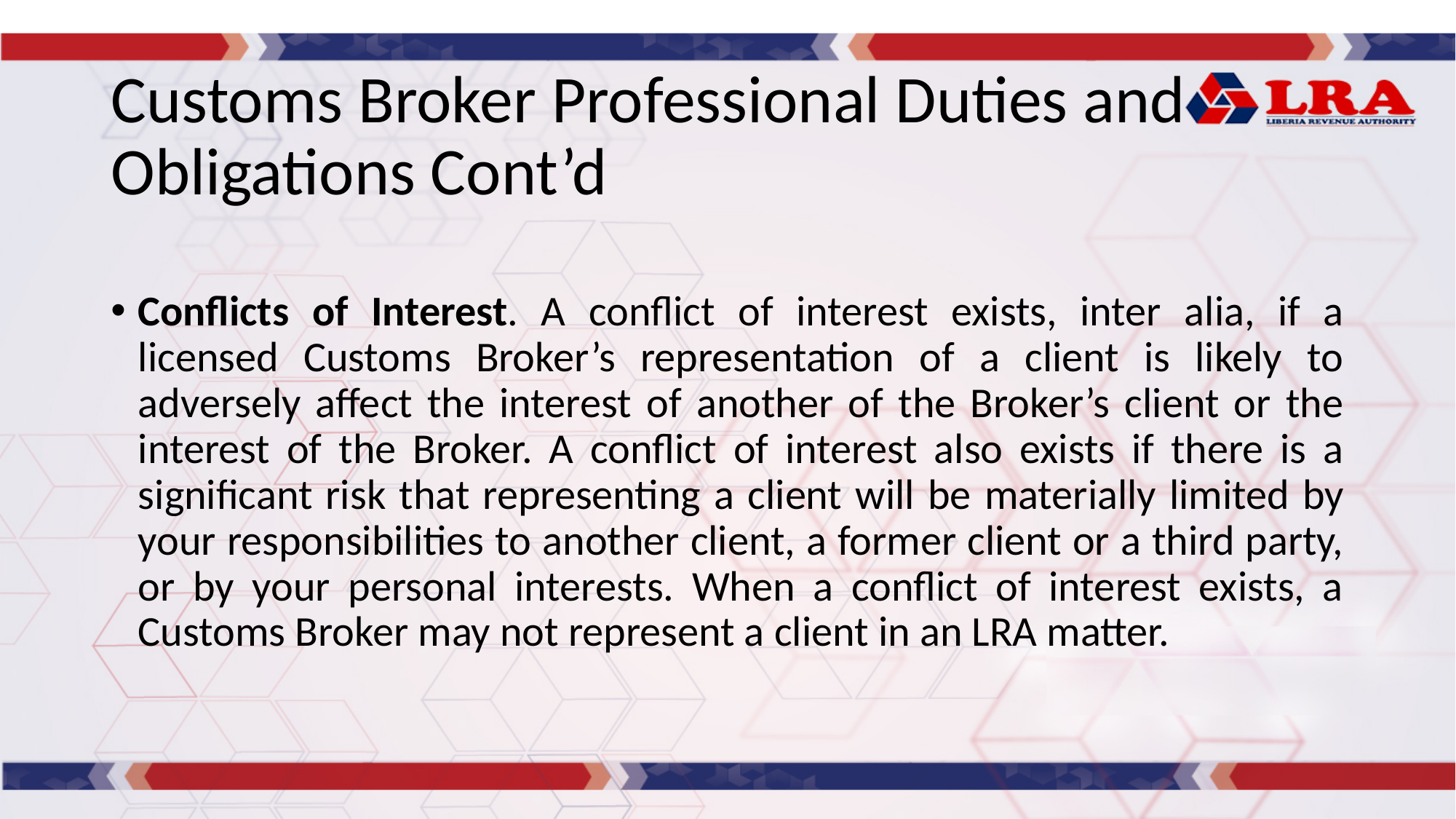

# Customs Broker Professional Duties and Obligations Cont’d

Conflicts of Interest. A conflict of interest exists, inter alia, if a licensed Customs Broker’s representation of a client is likely to adversely affect the interest of another of the Broker’s client or the interest of the Broker. A conflict of interest also exists if there is a significant risk that representing a client will be materially limited by your responsibilities to another client, a former client or a third party, or by your personal interests. When a conflict of interest exists, a Customs Broker may not represent a client in an LRA matter.